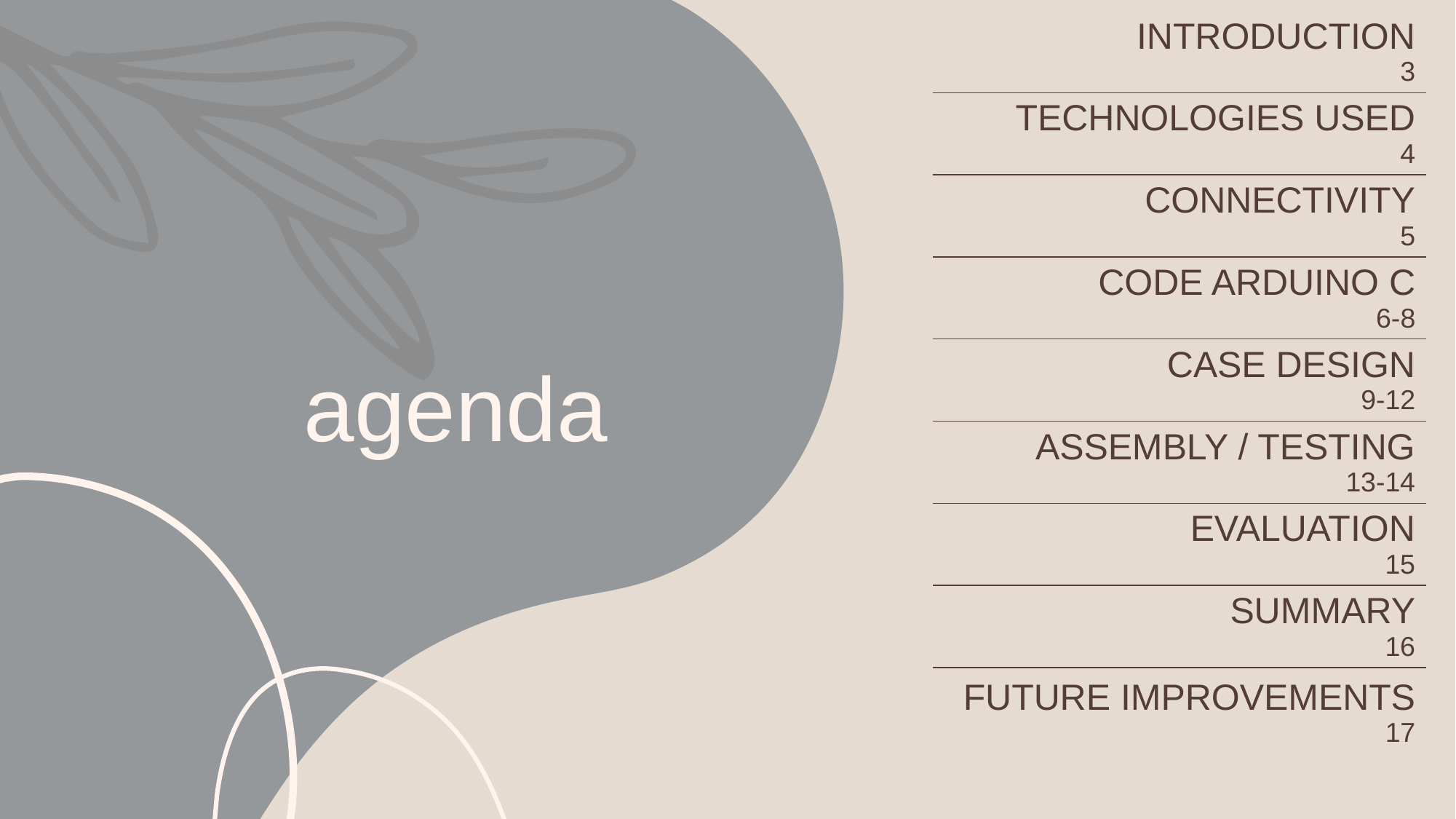

| INTRODUCTION 3 |
| --- |
| TECHNOLOGIES USED 4 |
| CONNECTIVITY 5 |
| CODE ARDUINO C 6-8 |
| CASE DESIGN 9-12 |
| ASSEMBLY / TESTING 13-14 |
| EVALUATION 15 |
| SUMMARY 16 |
| FUTURE IMPROVEMENTS 17 |
# agenda